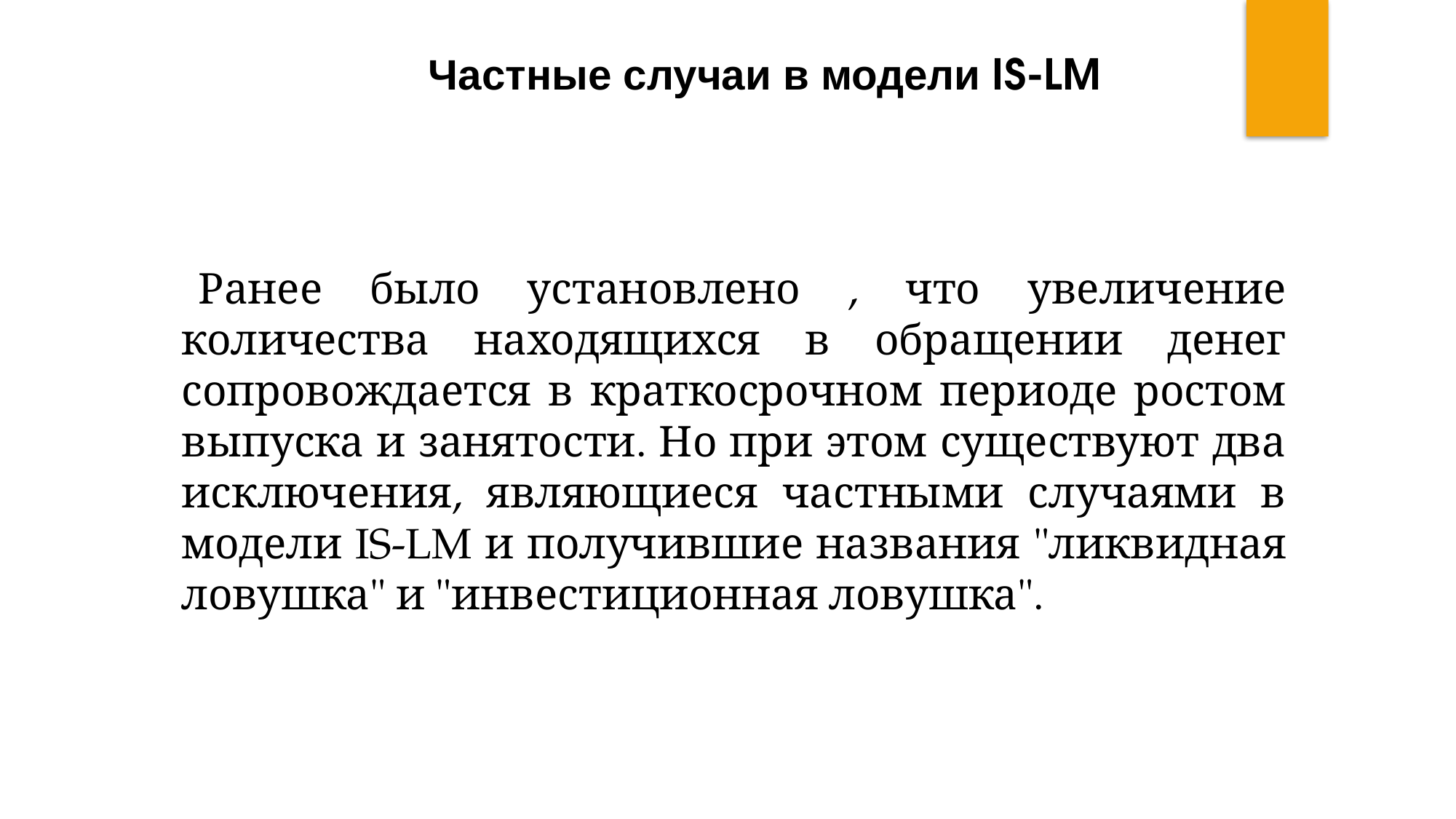

Частные случаи в модели IS-LM
Ранее было установлено , что увеличение количества находящихся в обращении денег сопровождается в краткосрочном периоде ростом выпуска и занятости. Но при этом существуют два исключения, являющиеся частными случаями в модели IS-LM и получившие названия "ликвидная ловушка" и "инвестиционная ловушка".